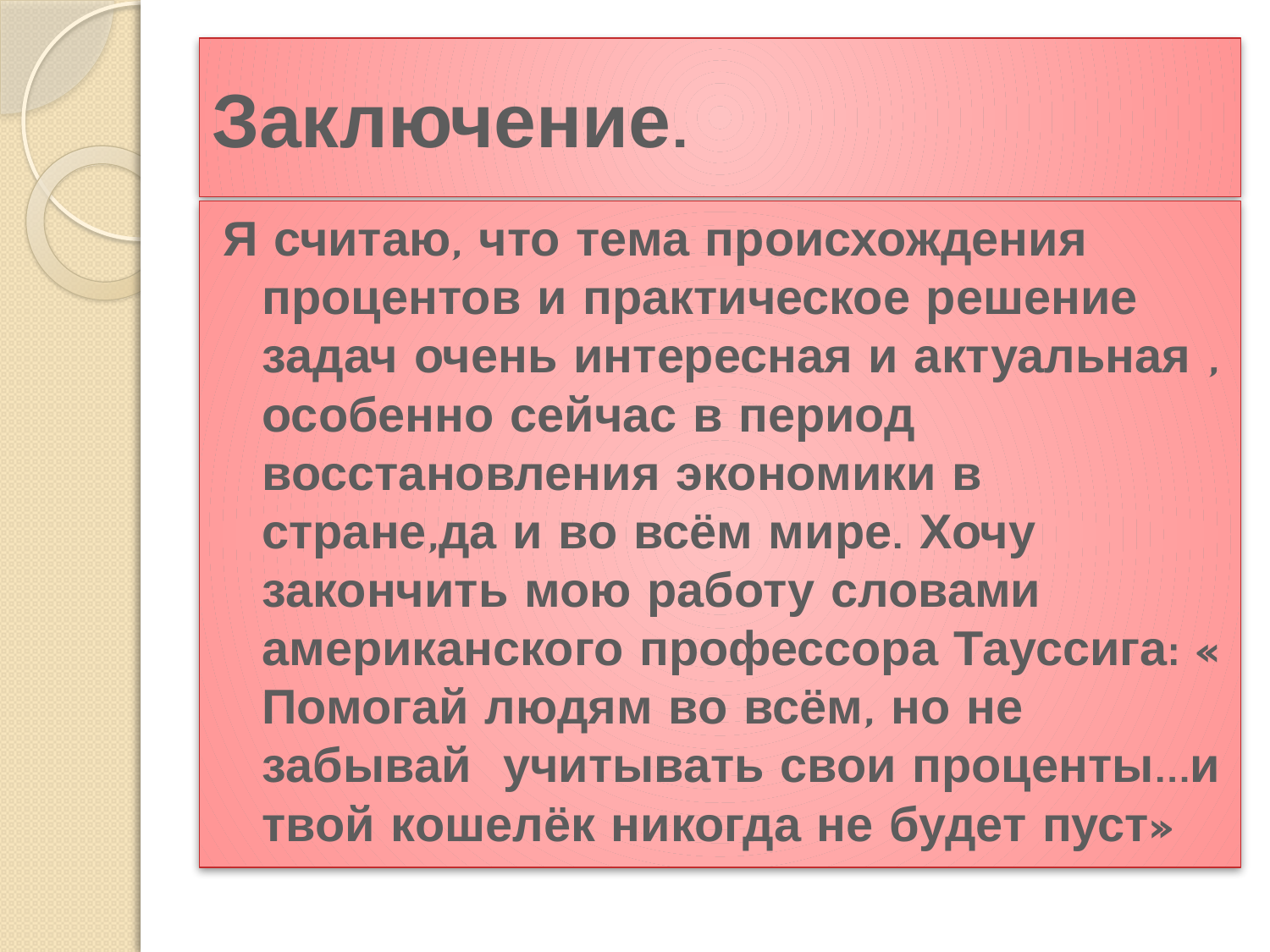

# Заключение.
Я считаю, что тема происхождения процентов и практическое решение задач очень интересная и актуальная , особенно сейчас в период восстановления экономики в стране,да и во всём мире. Хочу закончить мою работу словами американского профессора Тауссига: « Помогай людям во всём, но не забывай  учитывать свои проценты…и твой кошелёк никогда не будет пуст»